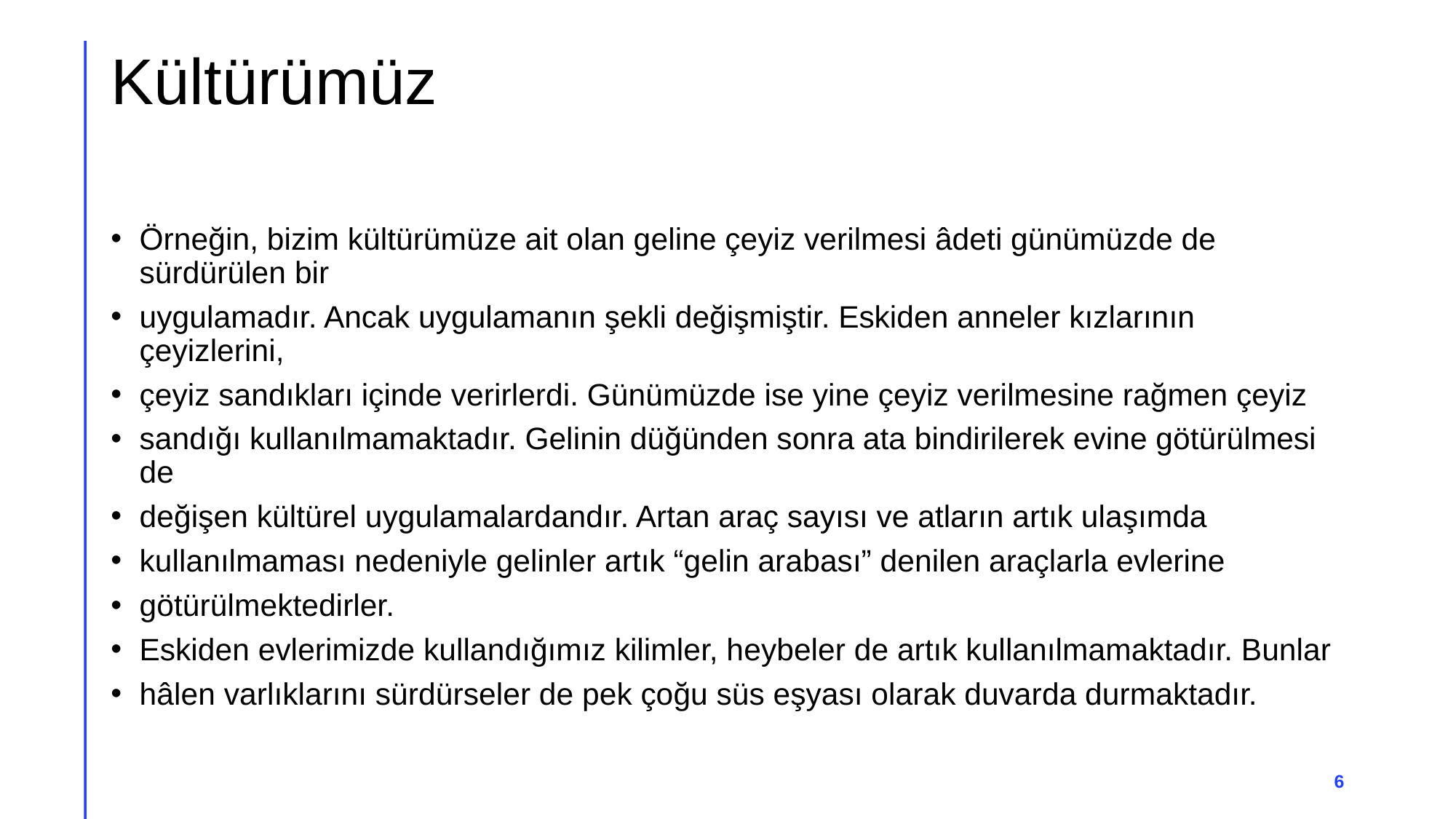

# Kültürümüz
Örneğin, bizim kültürümüze ait olan geline çeyiz verilmesi âdeti günümüzde de sürdürülen bir
uygulamadır. Ancak uygulamanın şekli değişmiştir. Eskiden anneler kızlarının çeyizlerini,
çeyiz sandıkları içinde verirlerdi. Günümüzde ise yine çeyiz verilmesine rağmen çeyiz
sandığı kullanılmamaktadır. Gelinin düğünden sonra ata bindirilerek evine götürülmesi de
değişen kültürel uygulamalardandır. Artan araç sayısı ve atların artık ulaşımda
kullanılmaması nedeniyle gelinler artık “gelin arabası” denilen araçlarla evlerine
götürülmektedirler.
Eskiden evlerimizde kullandığımız kilimler, heybeler de artık kullanılmamaktadır. Bunlar
hâlen varlıklarını sürdürseler de pek çoğu süs eşyası olarak duvarda durmaktadır.
6